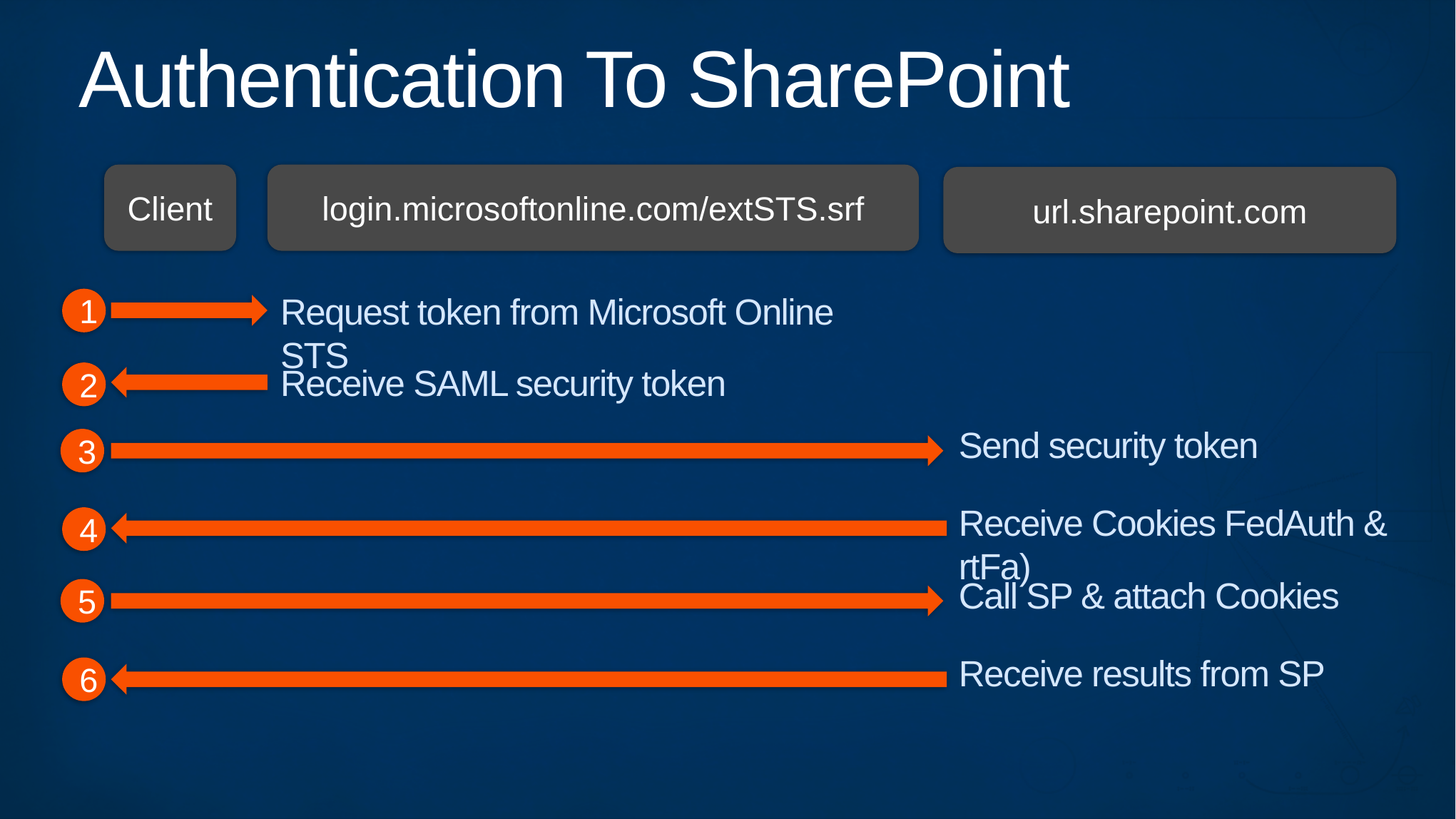

# Authentication To SharePoint
Client
login.microsoftonline.com/extSTS.srf
url.sharepoint.com
Request token from Microsoft Online STS
1

Receive SAML security token
2

Send security token
3

Receive Cookies FedAuth & rtFa)
4

Call SP & attach Cookies
5

Receive results from SP
6